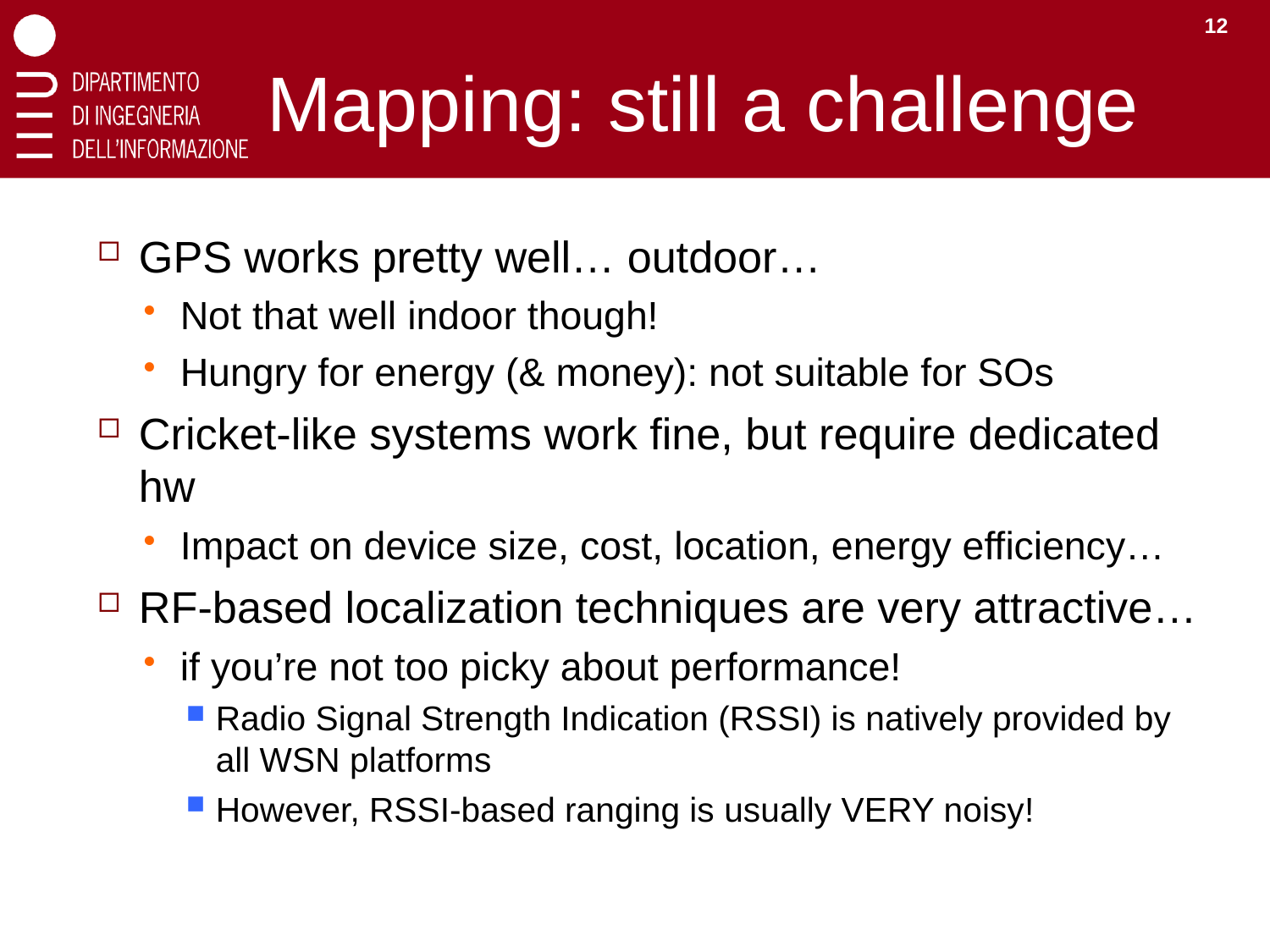

12
# Mapping: still a challenge
GPS works pretty well… outdoor…
Not that well indoor though!
Hungry for energy (& money): not suitable for SOs
Cricket-like systems work fine, but require dedicated hw
Impact on device size, cost, location, energy efficiency…
RF-based localization techniques are very attractive…
if you’re not too picky about performance!
Radio Signal Strength Indication (RSSI) is natively provided by all WSN platforms
However, RSSI-based ranging is usually VERY noisy!